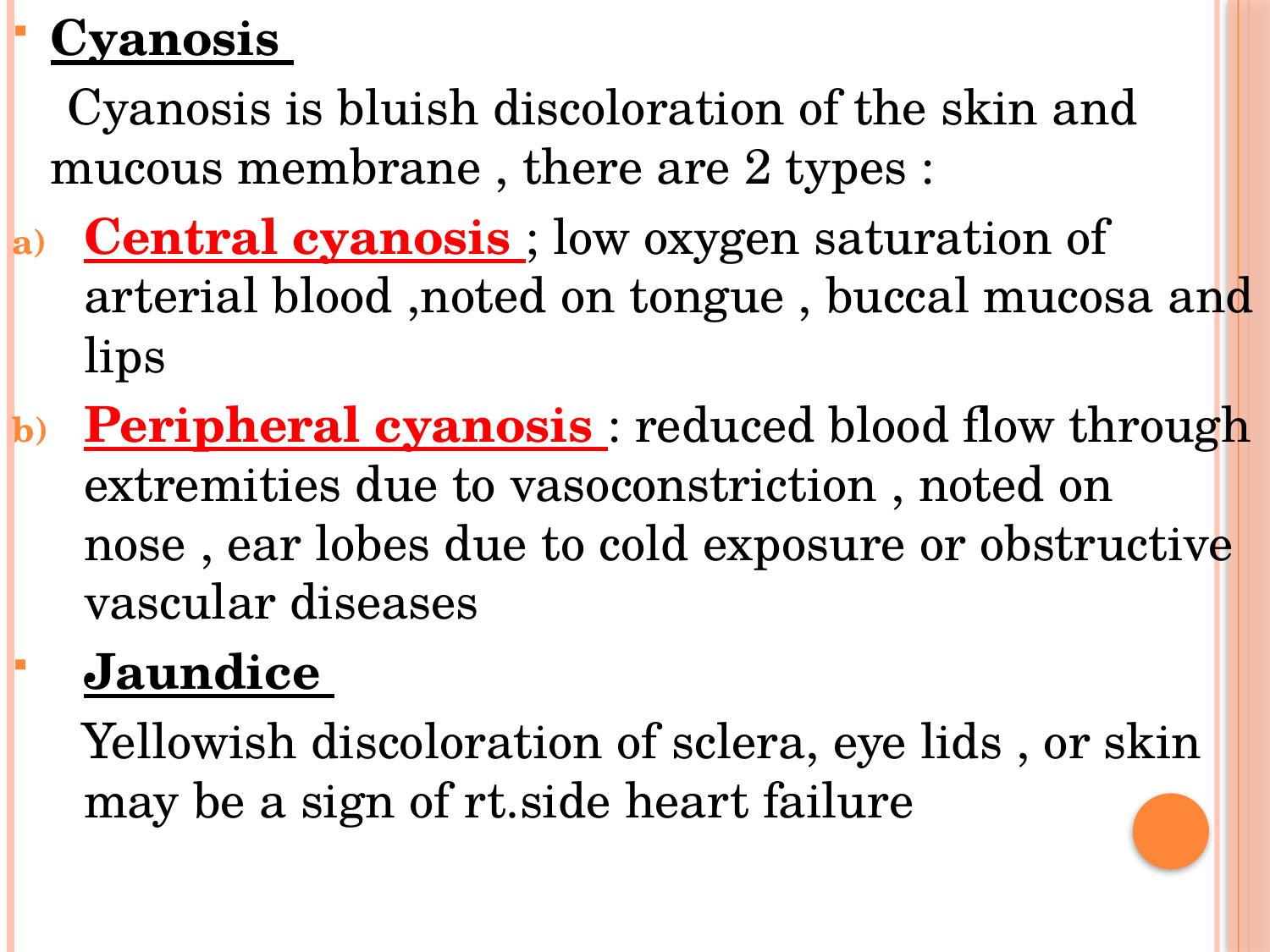

Cyanosis
    Cyanosis is bluish discoloration of the skin and mucous membrane , there are 2 types :
Central cyanosis ; low oxygen saturation of arterial blood ,noted on tongue , buccal mucosa and lips
Peripheral cyanosis : reduced blood flow through extremities due to vasoconstriction , noted on nose , ear lobes due to cold exposure or obstructive vascular diseases
Jaundice
     Yellowish discoloration of sclera, eye lids , or skin may be a sign of rt.side heart failure
#